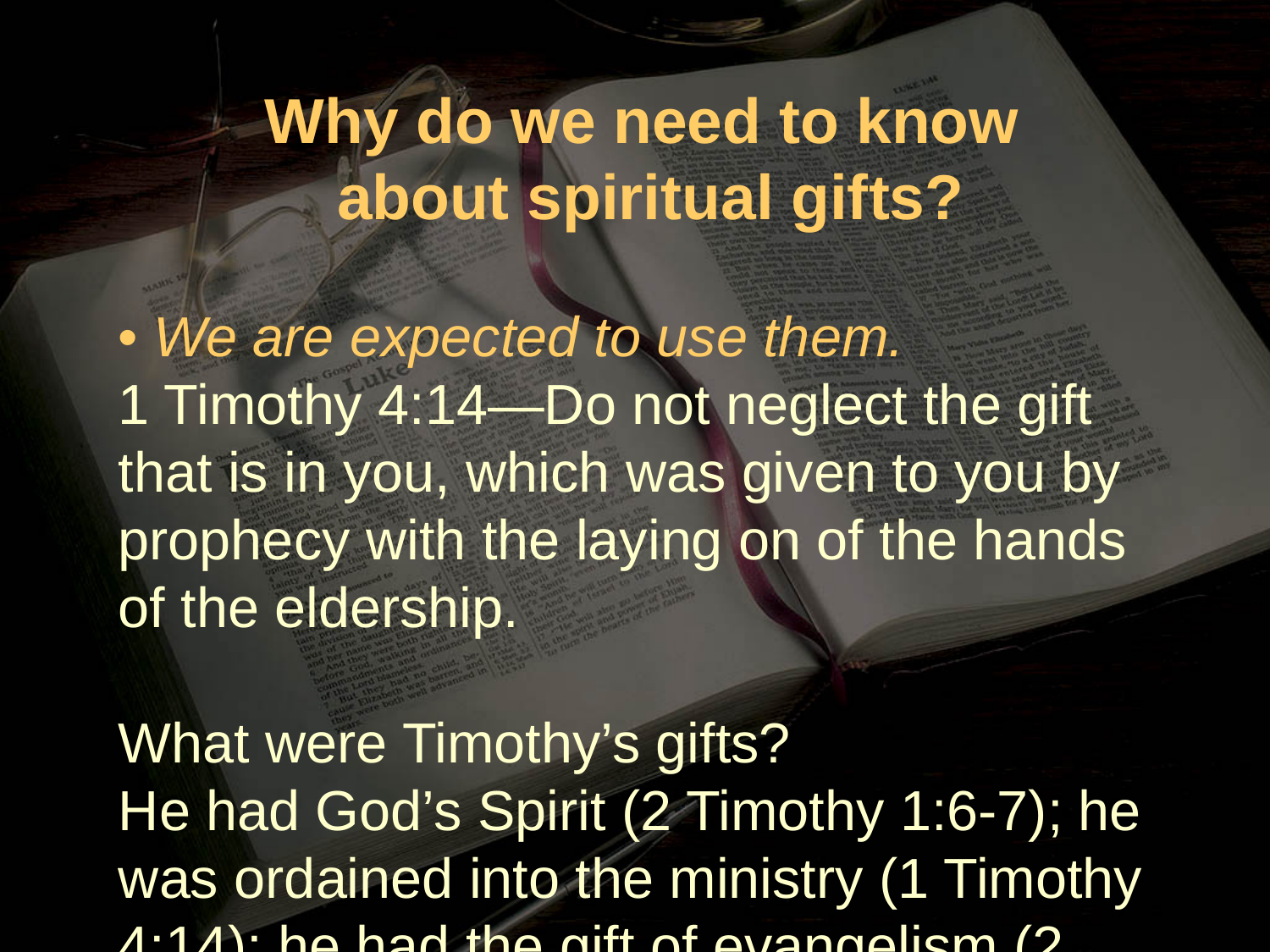

Why do we need to know
about spiritual gifts?

• We are expected to use them.
1 Timothy 4:14—Do not neglect the gift that is in you, which was given to you by prophecy with the laying on of the hands of the eldership.

What were Timothy’s gifts?
He had God’s Spirit (2 Timothy 1:6-7); he was ordained into the ministry (1 Timothy 4:14); he had the gift of evangelism (2 Timothy 4:5).